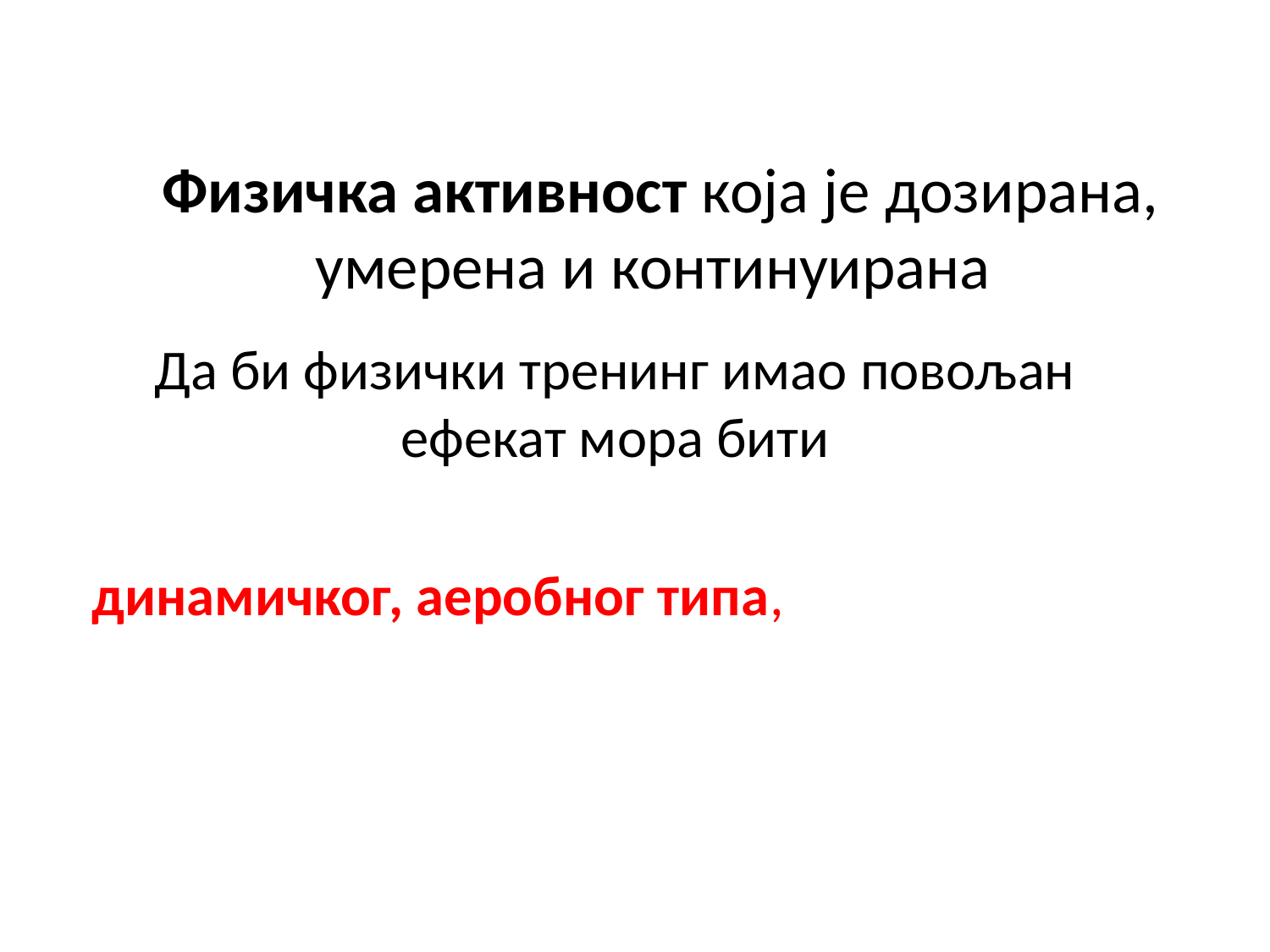

Физичка активност која је дозирана, умерена и континуирана
Да би физички тренинг имао повољан ефекат мора бити
динамичког, аеробног типа,